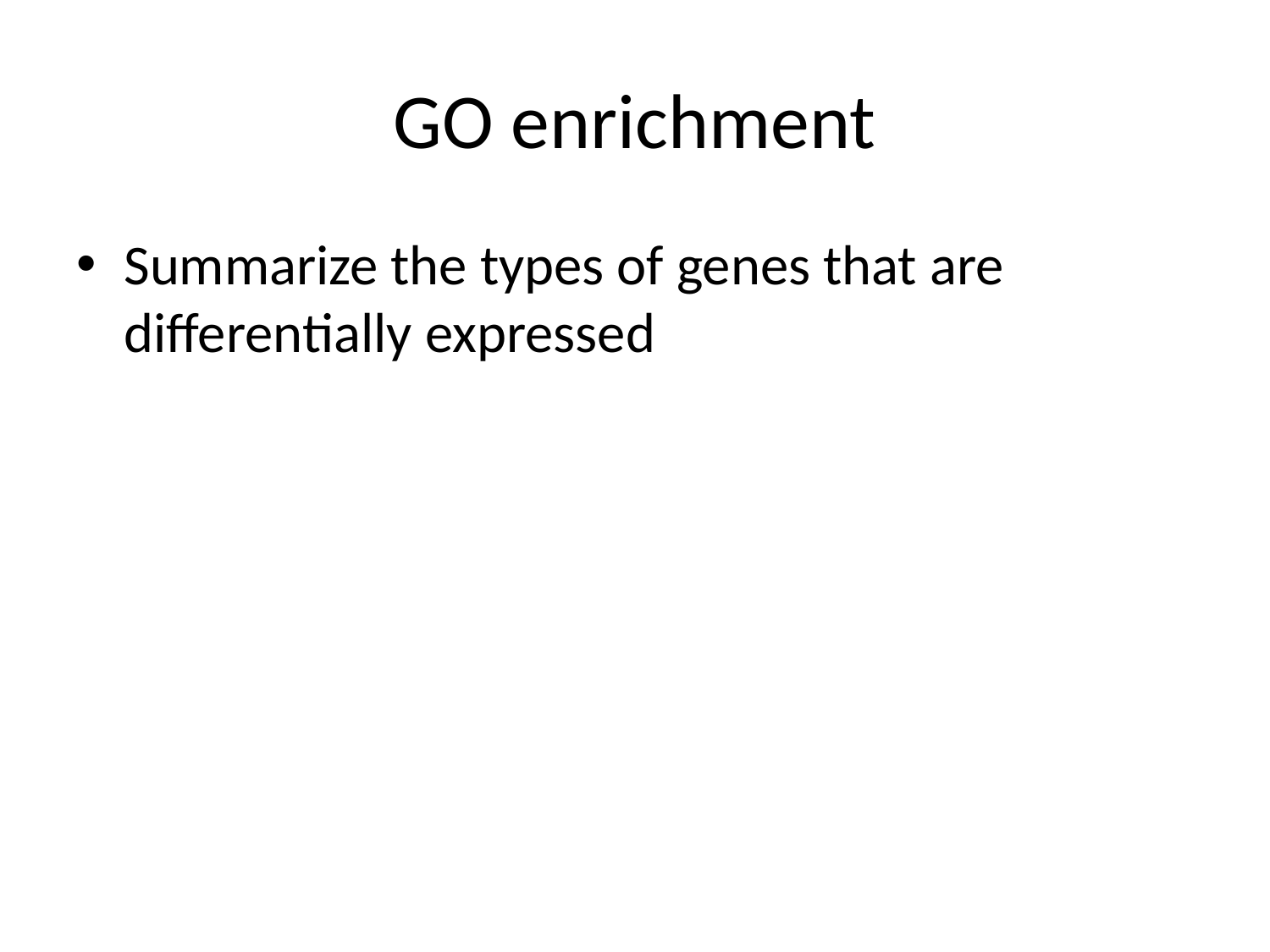

# GO enrichment
Summarize the types of genes that are differentially expressed